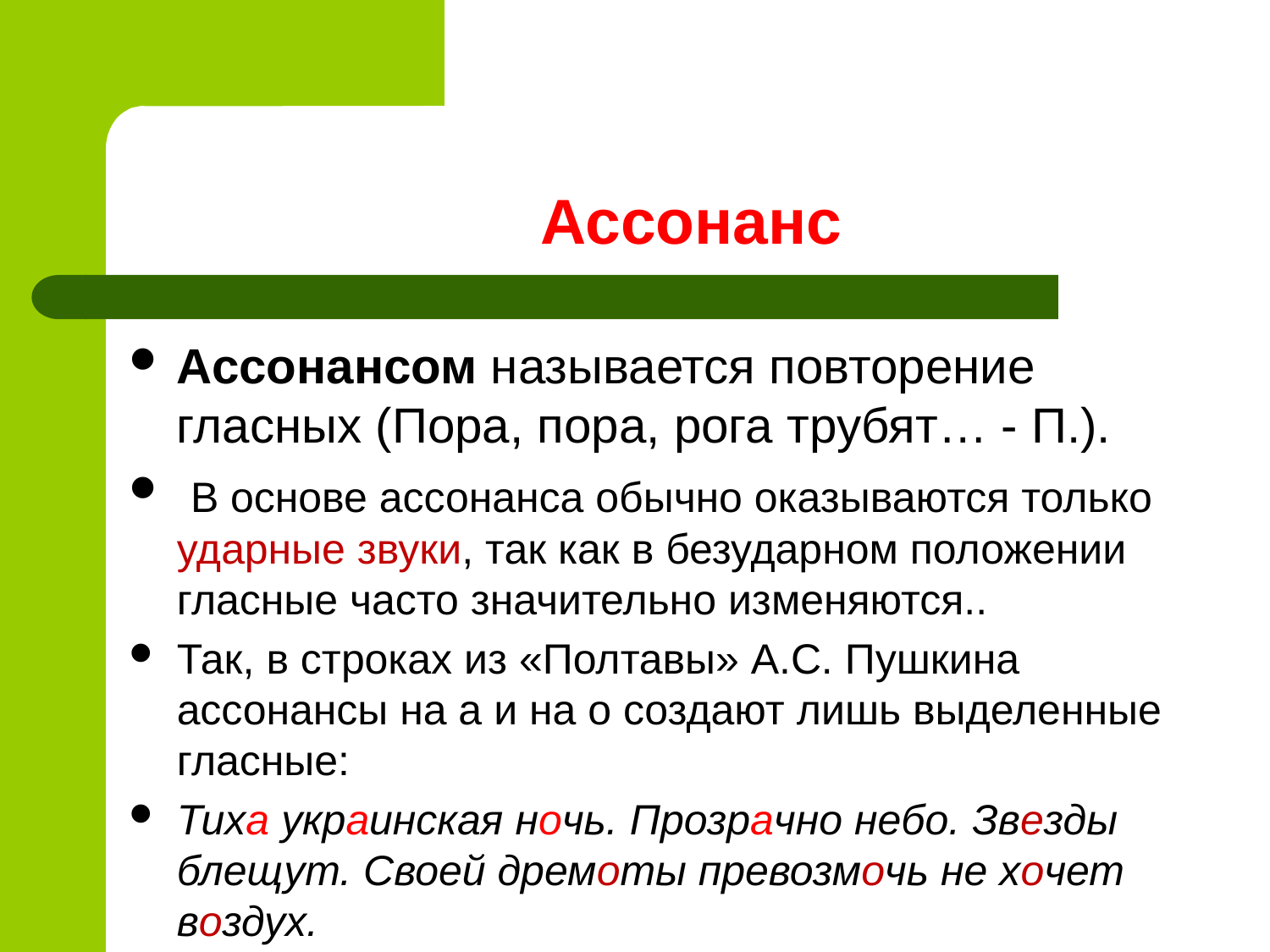

# Ассонанс
Ассонансом называется повторение гласных (Пора, пора, рога трубят… - П.).
 В основе ассонанса обычно оказываются только ударные звуки, так как в безударном положении гласные часто значительно изменяются..
Так, в строках из «Полтавы» А.С. Пушкина ассонансы на а и на о создают лишь выделенные гласные:
Тиха украинская ночь. Прозрачно небо. Звезды блещут. Своей дремоты превозмочь не хочет воздух.